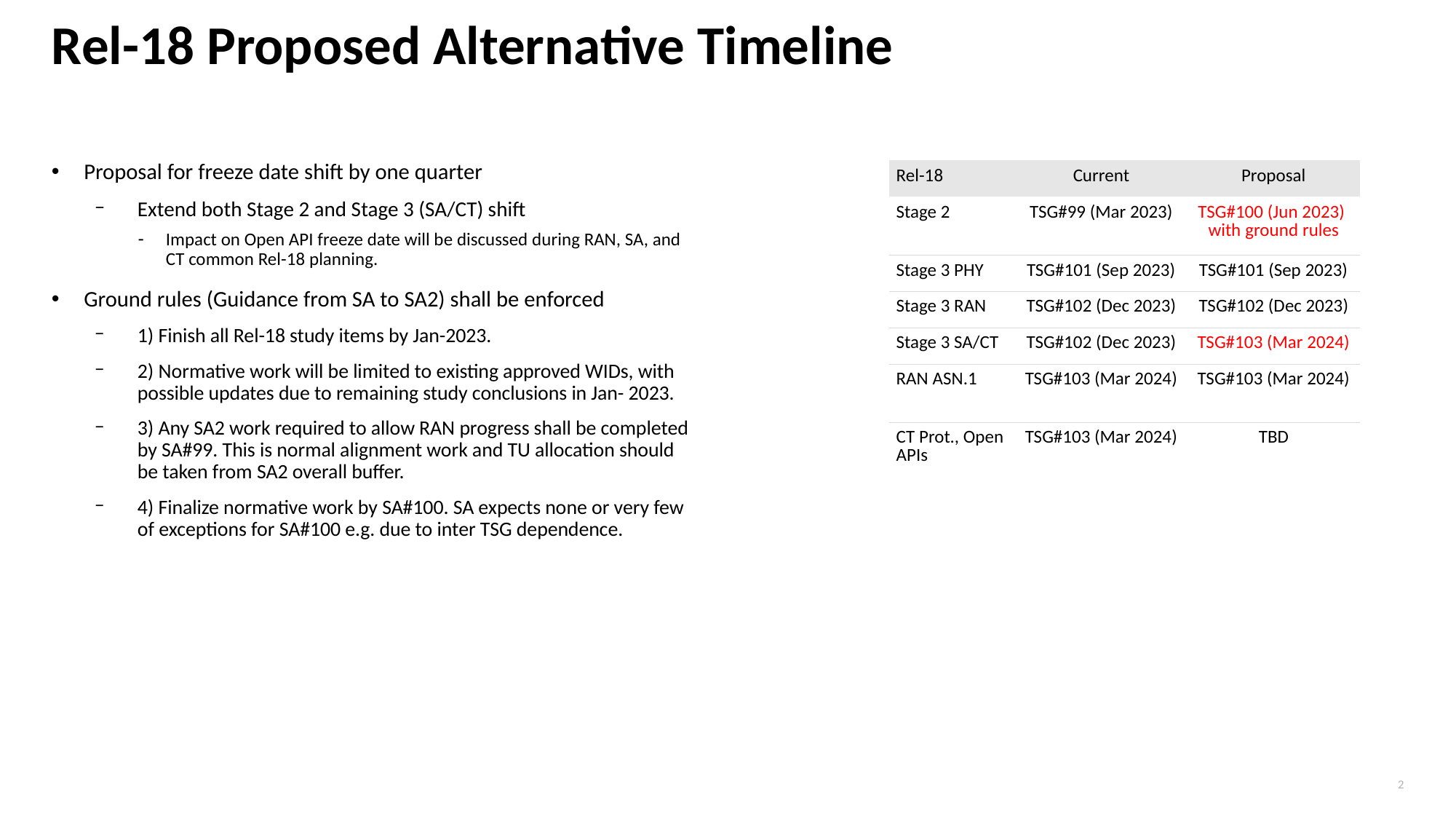

# Rel-18 Proposed Alternative Timeline

Proposal for freeze date shift by one quarter
Extend both Stage 2 and Stage 3 (SA/CT) shift
Impact on Open API freeze date will be discussed during RAN, SA, and CT common Rel-18 planning.
Ground rules (Guidance from SA to SA2) shall be enforced
1) Finish all Rel-18 study items by Jan-2023.
2) Normative work will be limited to existing approved WIDs, with possible updates due to remaining study conclusions in Jan- 2023.
3) Any SA2 work required to allow RAN progress shall be completed by SA#99. This is normal alignment work and TU allocation should be taken from SA2 overall buffer.
4) Finalize normative work by SA#100. SA expects none or very few of exceptions for SA#100 e.g. due to inter TSG dependence.

| Rel-18 | Current | Proposal |
| --- | --- | --- |
| Stage 2 | TSG#99 (Mar 2023) | TSG#100 (Jun 2023) with ground rules |
| Stage 3 PHY | TSG#101 (Sep 2023) | TSG#101 (Sep 2023) |
| Stage 3 RAN | TSG#102 (Dec 2023) | TSG#102 (Dec 2023) |
| Stage 3 SA/CT | TSG#102 (Dec 2023) | TSG#103 (Mar 2024) |
| RAN ASN.1 | TSG#103 (Mar 2024) | TSG#103 (Mar 2024) |
| CT Prot., Open APIs | TSG#103 (Mar 2024) | TBD |
2